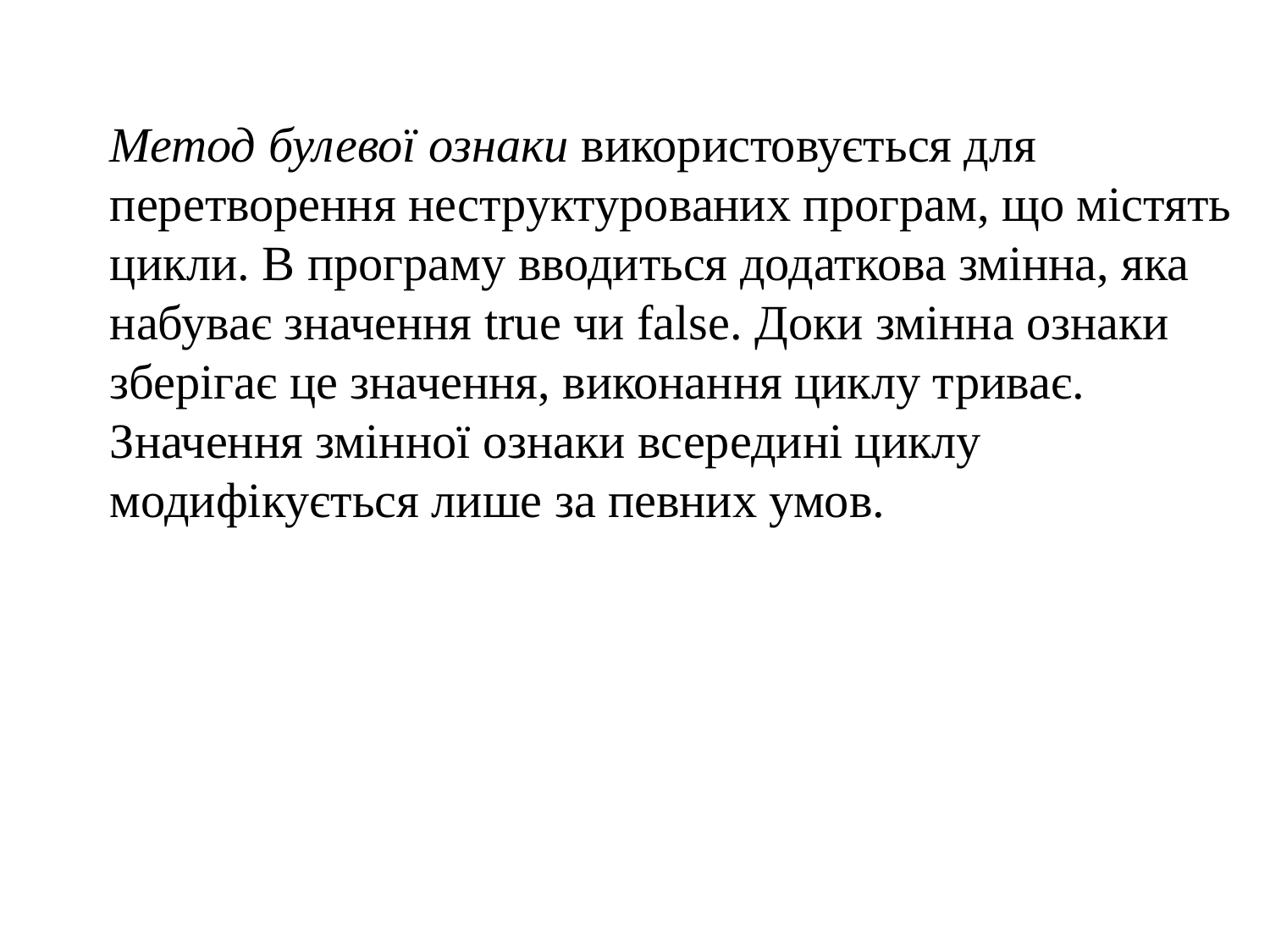

Метод булевої ознаки використовується для перетворення неструктурованих програм, що містять цикли. В програму вводиться додаткова змінна, яка набуває значення true чи false. Доки змінна ознаки зберігає це значення, виконання циклу триває. Значення змінної ознаки всередині циклу модифікується лише за певних умов.